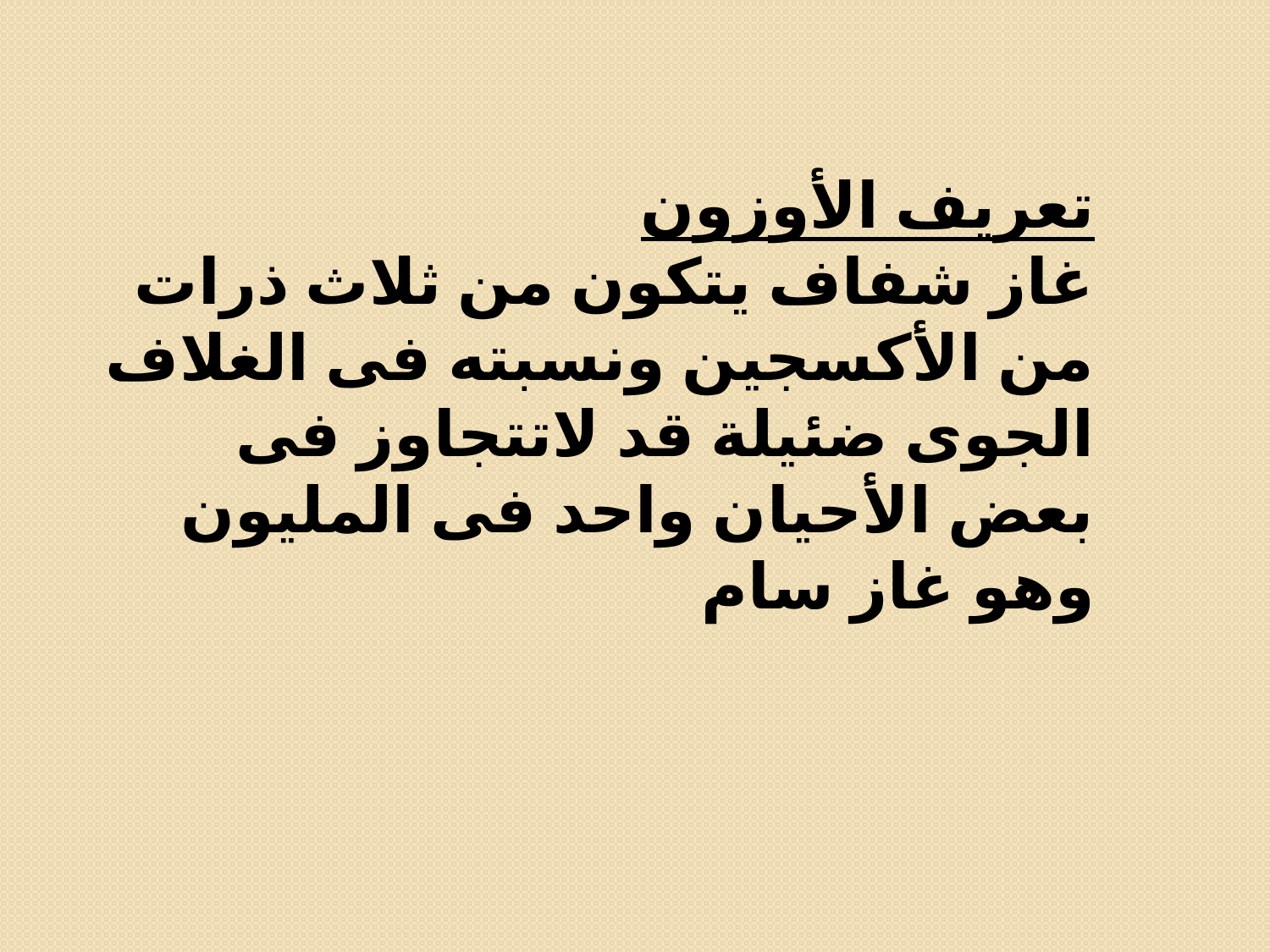

تعريف الأوزون
غاز شفاف يتكون من ثلاث ذرات من الأكسجين ونسبته فى الغلاف الجوى ضئيلة قد لاتتجاوز فى بعض الأحيان واحد فى المليون وهو غاز سام